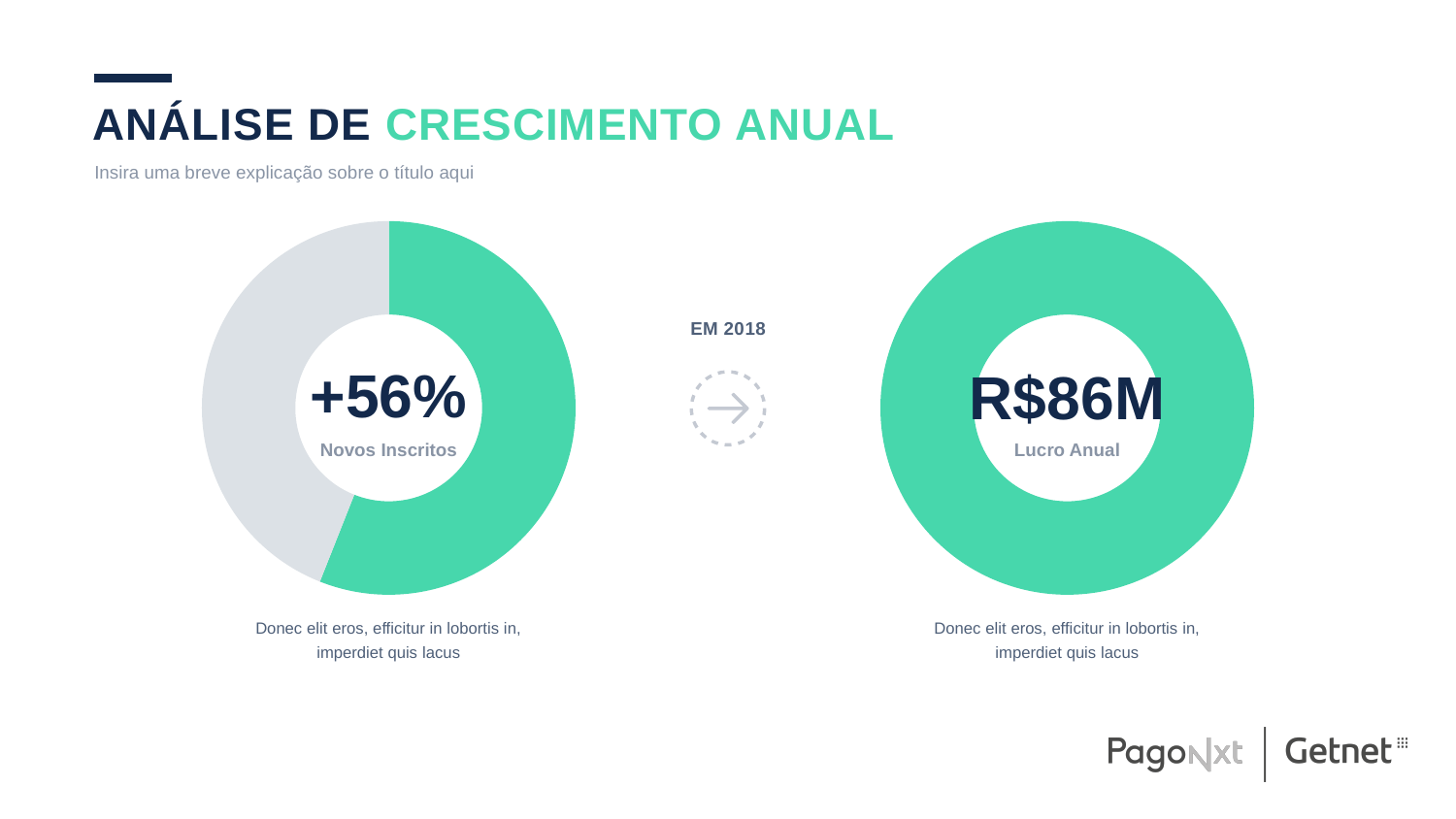

Análise de crescimento anual
Insira uma breve explicação sobre o título aqui

### Chart

| Category | Sales |
|---|---|
| 1st Qtr | 56.0 |
| 2nd Qtr | 44.0 |

### Chart

| Category | Sales |
|---|---|
| 1st Qtr | 100.0 |
| 2nd Qtr | 0.0 |
Em 2018
+56%
Novos Inscritos
R$86m
Lucro Anual

Donec elit eros, efficitur in lobortis in, imperdiet quis lacus
Donec elit eros, efficitur in lobortis in, imperdiet quis lacus